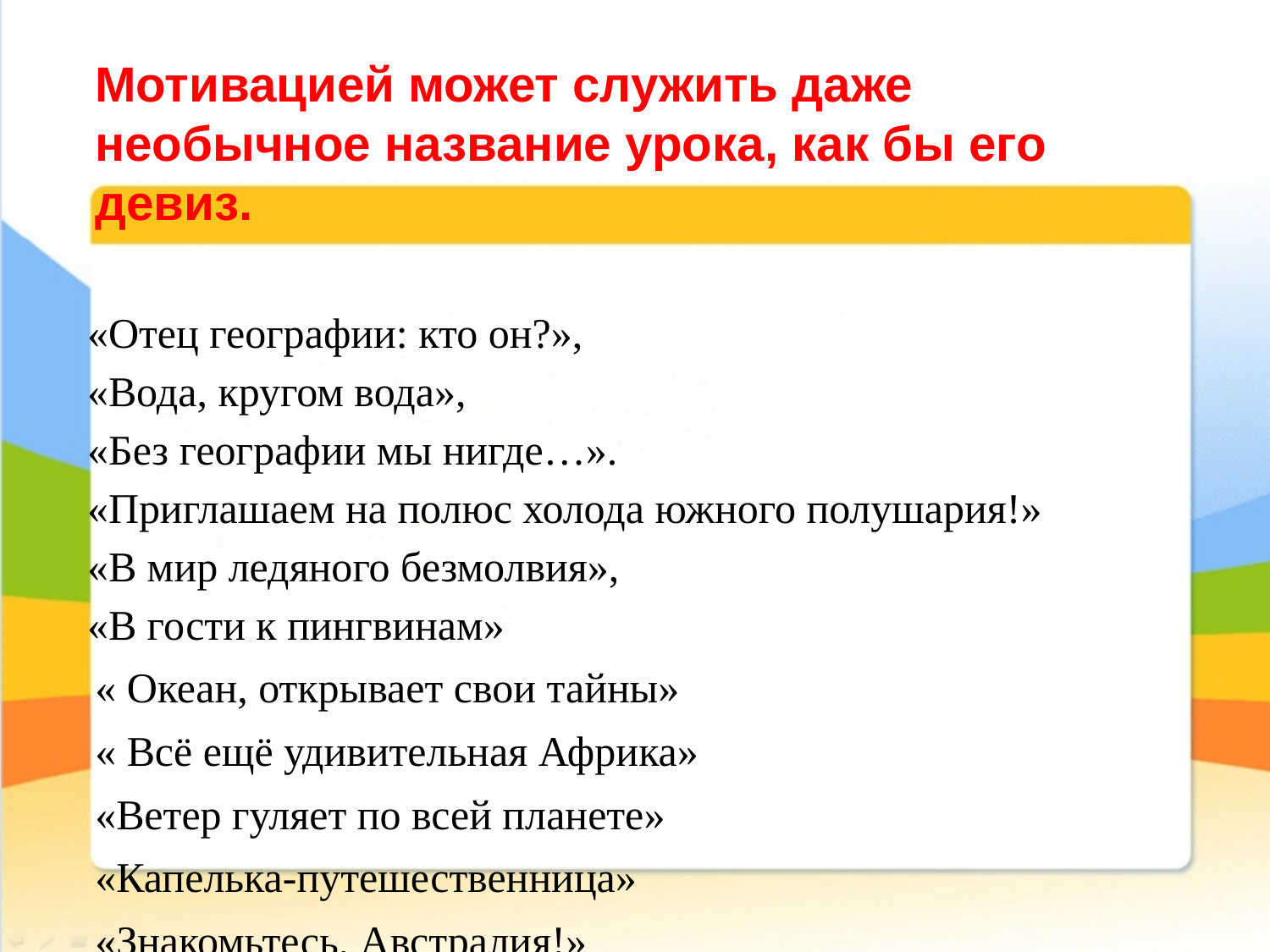

Мотивацией может служить даже необычное название урока, как бы его девиз.

«Отец географии: кто он?»,
«Вода, кругом вода»,
«Без географии мы нигде…».
«Приглашаем на полюс холода южного полушария!»
«В мир ледяного безмолвия»,
«В гости к пингвинам»
« Океан, открывает свои тайны»
« Всё ещё удивительная Африка»
«Ветер гуляет по всей планете»
«Капелька-путешественница»
«Знакомьтесь, Австралия!»
«Слушаем прогноз погоды»